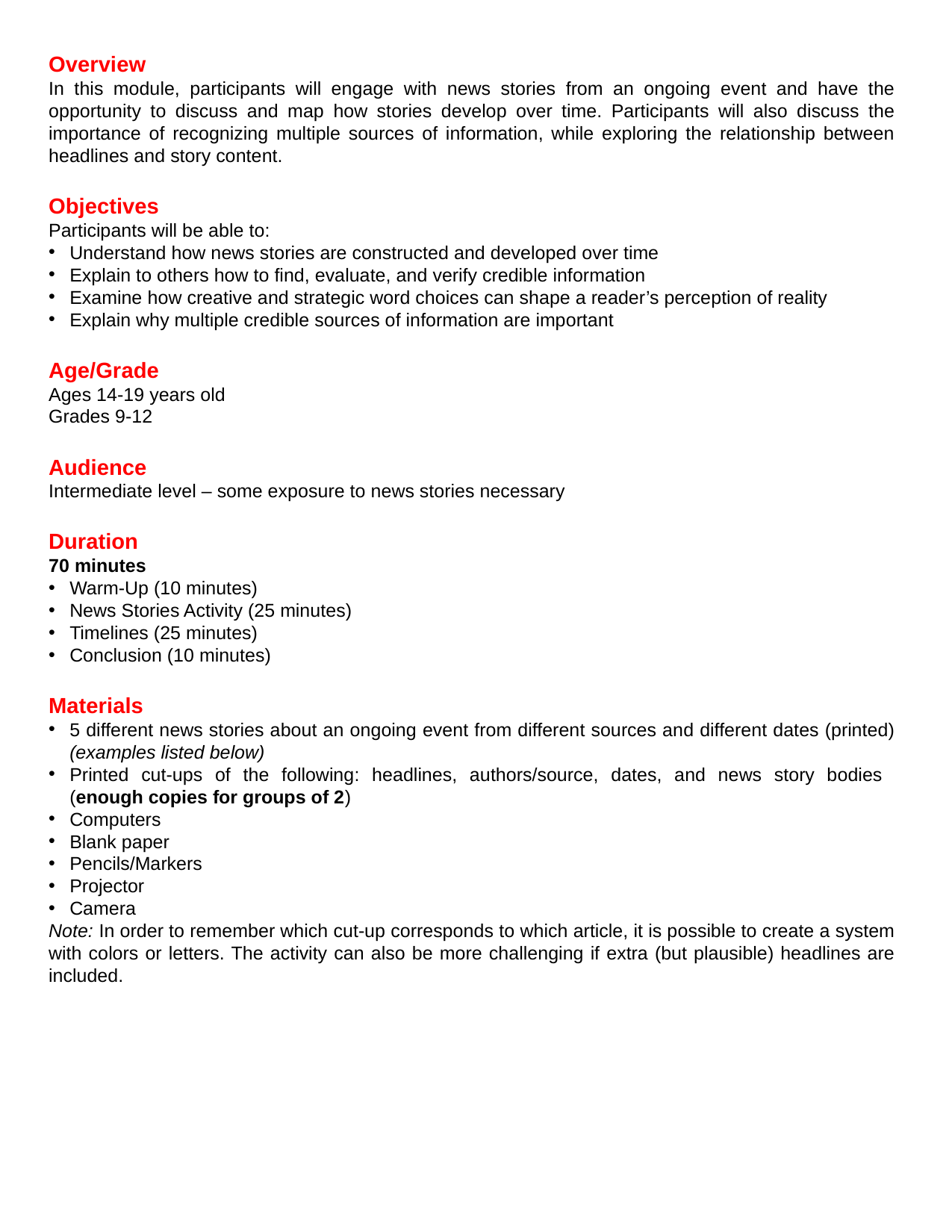

Overview
In this module, participants will engage with news stories from an ongoing event and have the opportunity to discuss and map how stories develop over time. Participants will also discuss the importance of recognizing multiple sources of information, while exploring the relationship between headlines and story content.

Objectives
Participants will be able to:
Understand how news stories are constructed and developed over time
Explain to others how to find, evaluate, and verify credible information
Examine how creative and strategic word choices can shape a reader’s perception of reality
Explain why multiple credible sources of information are important

Age/Grade
Ages 14-19 years old
Grades 9-12

Audience
Intermediate level – some exposure to news stories necessary

Duration
70 minutes
Warm-Up (10 minutes)
News Stories Activity (25 minutes)
Timelines (25 minutes)
Conclusion (10 minutes)

Materials
5 different news stories about an ongoing event from different sources and different dates (printed)
(examples listed below)
Printed cut-ups of the following: headlines, authors/source, dates, and news story bodies
(enough copies for groups of 2)
Computers
Blank paper
Pencils/Markers
Projector
Camera
Note: In order to remember which cut-up corresponds to which article, it is possible to create a system with colors or letters. The activity can also be more challenging if extra (but plausible) headlines are included.